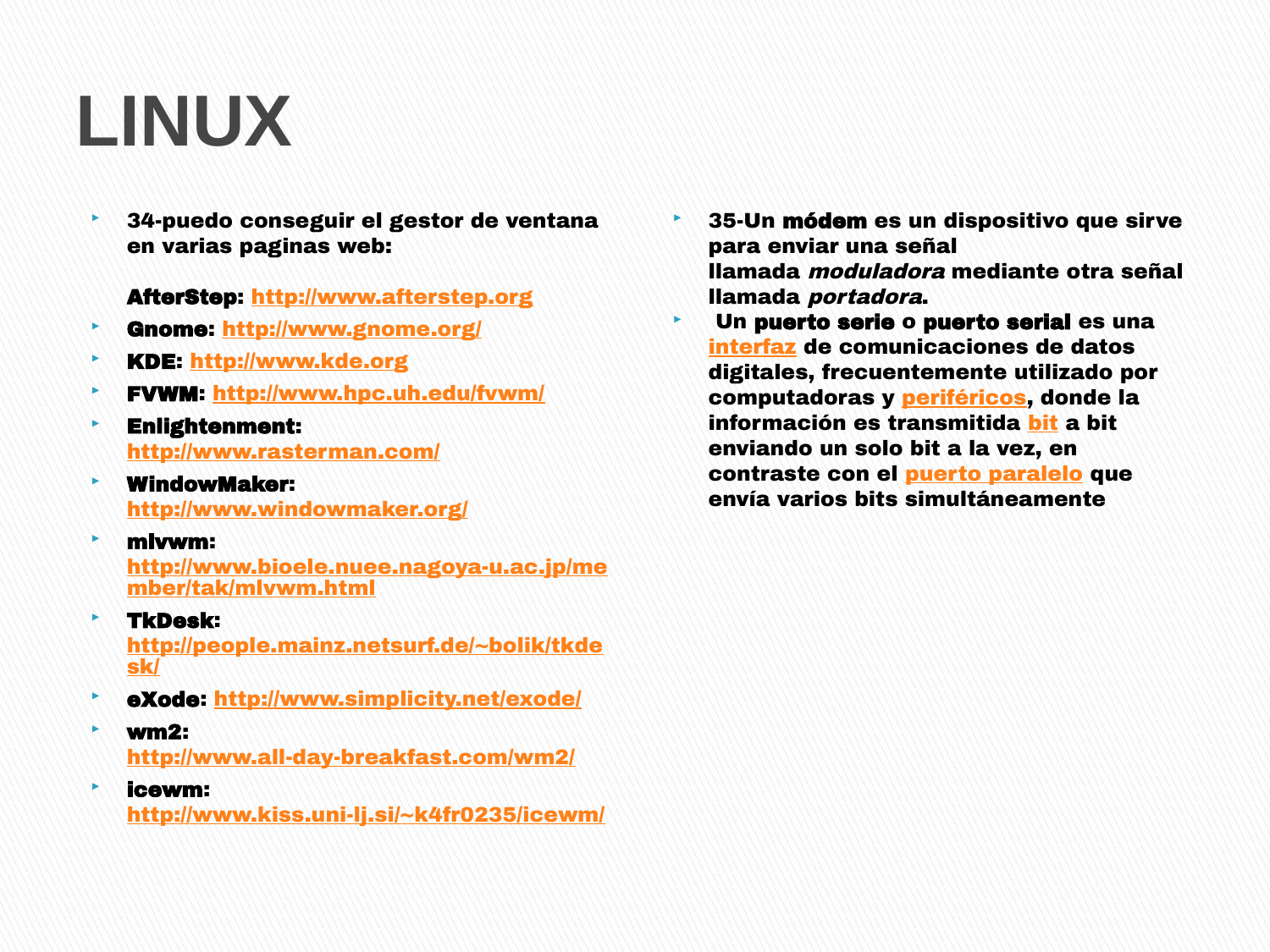

# LINUX
34-puedo conseguir el gestor de ventana en varias paginas web:
AfterStep: http://www.afterstep.org
Gnome: http://www.gnome.org/
KDE: http://www.kde.org
FVWM: http://www.hpc.uh.edu/fvwm/
Enlightenment: http://www.rasterman.com/
WindowMaker: http://www.windowmaker.org/
mlvwm: http://www.bioele.nuee.nagoya-u.ac.jp/member/tak/mlvwm.html
TkDesk: http://people.mainz.netsurf.de/~bolik/tkdesk/
eXode: http://www.simplicity.net/exode/
wm2: http://www.all-day-breakfast.com/wm2/
icewm: http://www.kiss.uni-lj.si/~k4fr0235/icewm/
35-Un módem es un dispositivo que sirve para enviar una señal llamada moduladora mediante otra señal llamada portadora.
 Un puerto serie o puerto serial es una interfaz de comunicaciones de datos digitales, frecuentemente utilizado por computadoras y periféricos, donde la información es transmitida bit a bit enviando un solo bit a la vez, en contraste con el puerto paralelo que envía varios bits simultáneamente